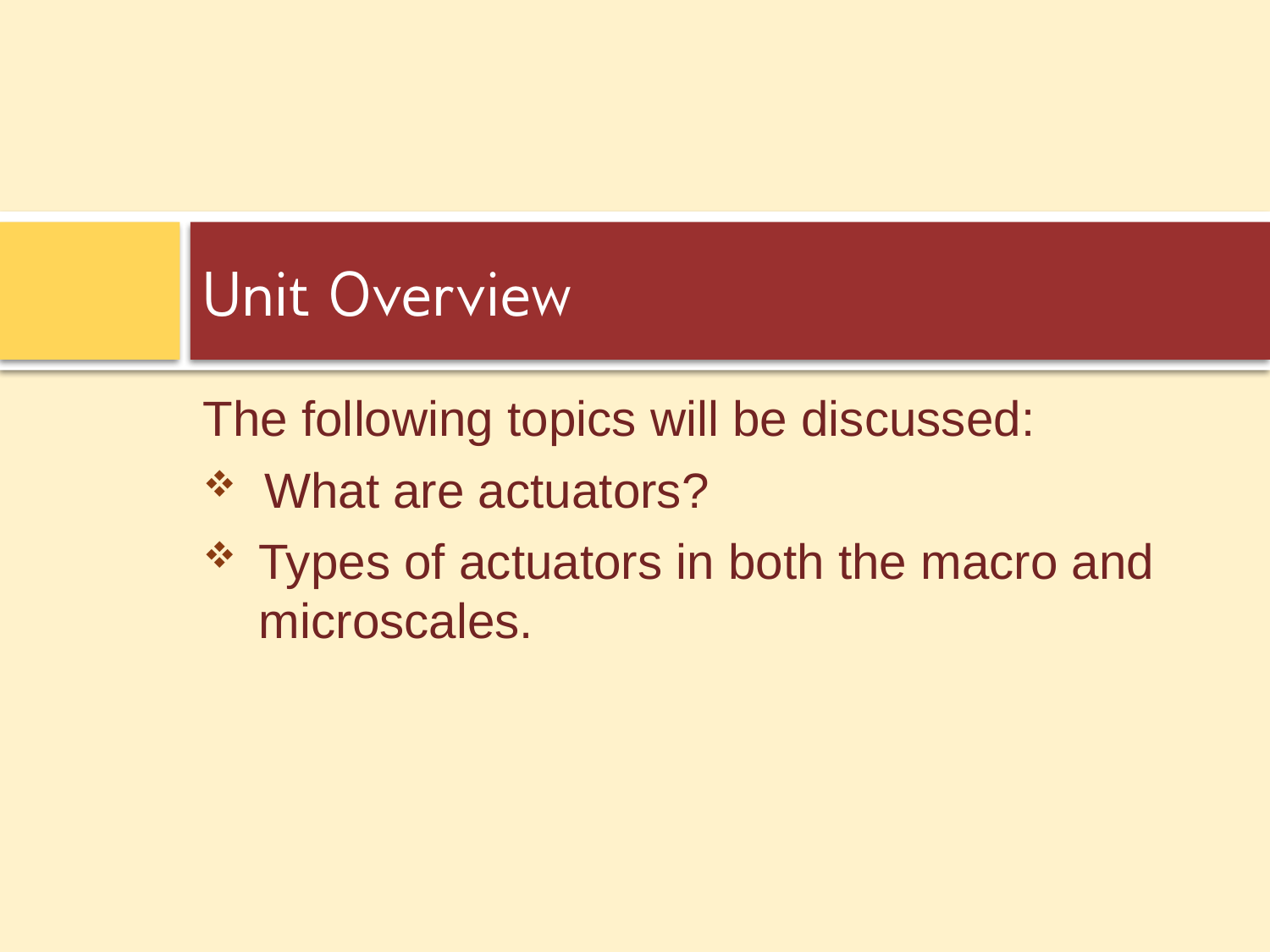

# Unit Overview
The following topics will be discussed:
  What are actuators?
Types of actuators in both the macro and microscales.